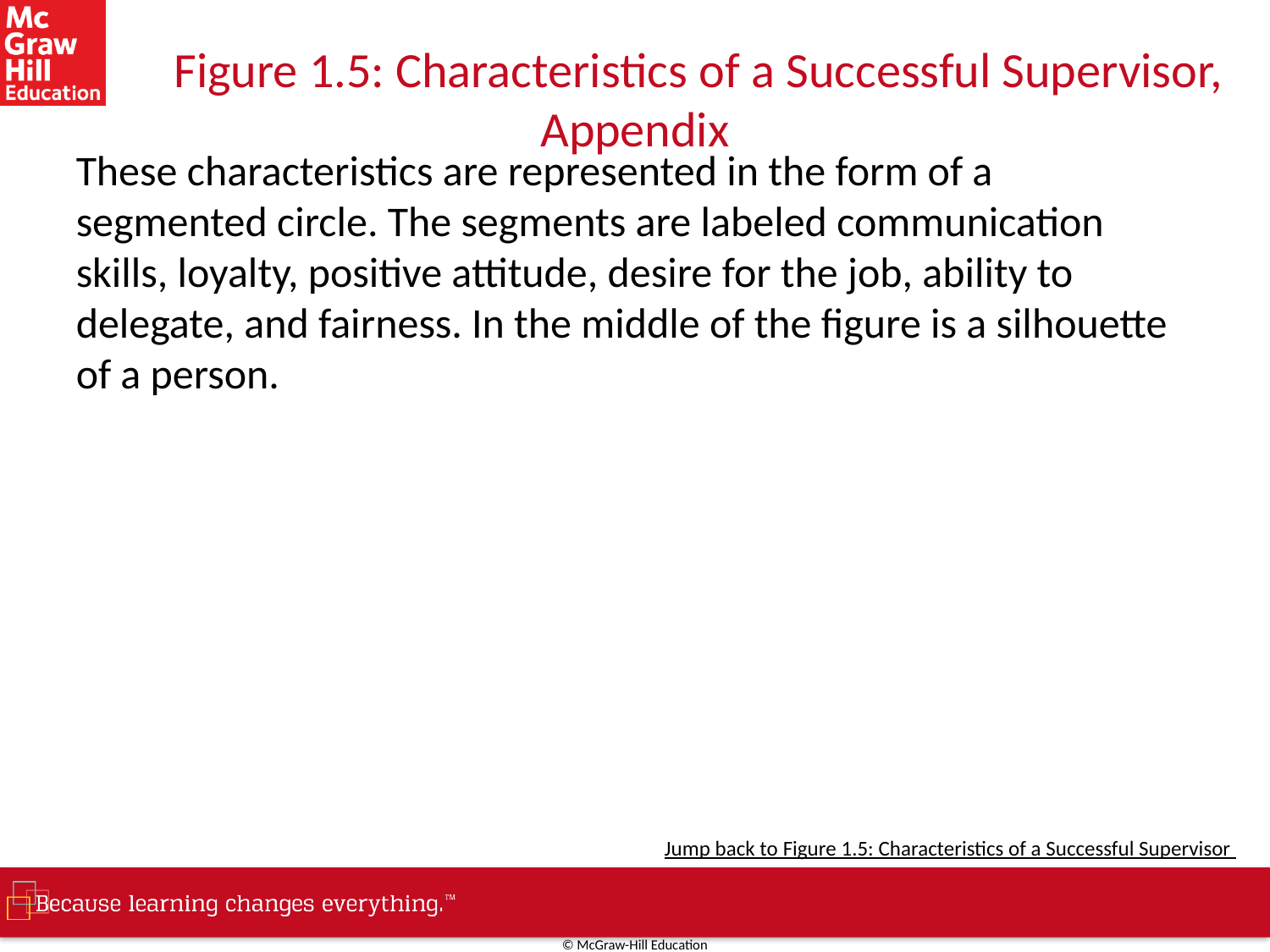

# Figure 1.5: Characteristics of a Successful Supervisor, Appendix
These characteristics are represented in the form of a segmented circle. The segments are labeled communication skills, loyalty, positive attitude, desire for the job, ability to delegate, and fairness. In the middle of the figure is a silhouette of a person.
Jump back to Figure 1.5: Characteristics of a Successful Supervisor